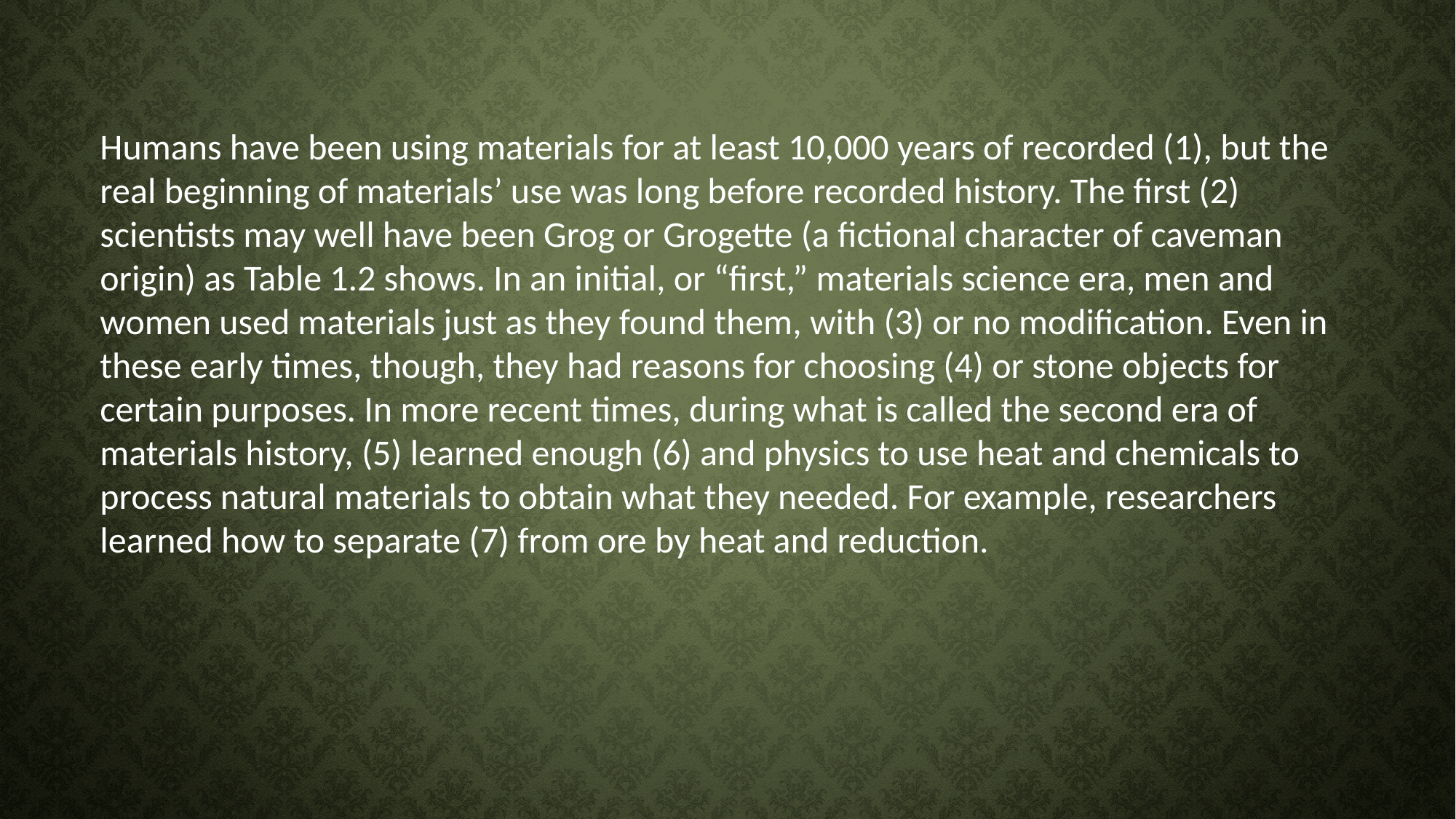

Humans have been using materials for at least 10,000 years of recorded (1), but the real beginning of materials’ use was long before recorded history. The first (2) scientists may well have been Grog or Grogette (a fictional character of caveman origin) as Table 1.2 shows. In an initial, or “first,” materials science era, men and women used materials just as they found them, with (3) or no modification. Even in these early times, though, they had reasons for choosing (4) or stone objects for certain purposes. In more recent times, during what is called the second era of materials history, (5) learned enough (6) and physics to use heat and chemicals to process natural materials to obtain what they needed. For example, researchers learned how to separate (7) from ore by heat and reduction.